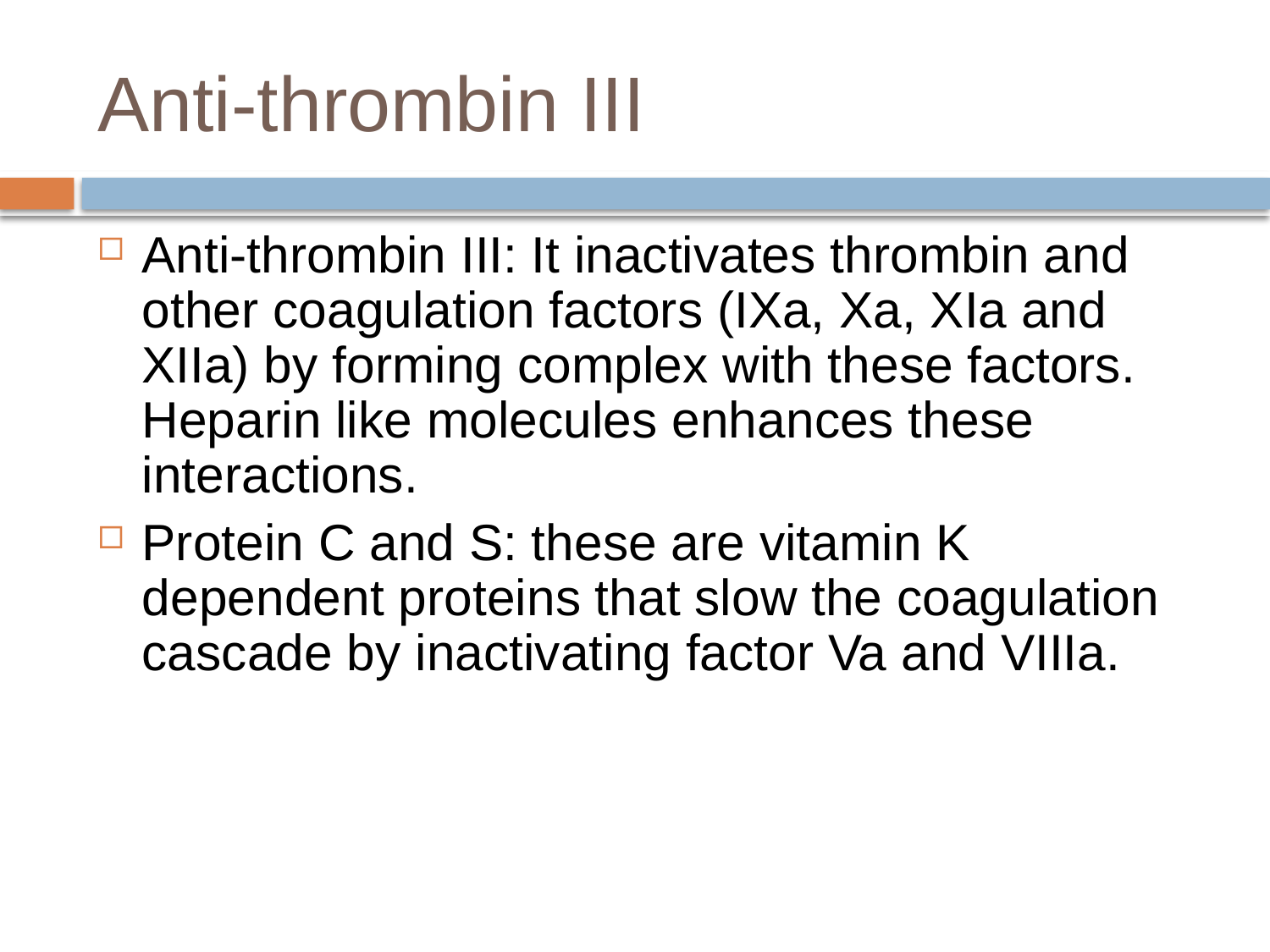

# Anti-thrombin III
Anti-thrombin III: It inactivates thrombin and other coagulation factors (IXa, Xa, XIa and XIIa) by forming complex with these factors. Heparin like molecules enhances these interactions.
Protein C and S: these are vitamin K dependent proteins that slow the coagulation cascade by inactivating factor Va and VIIIa.